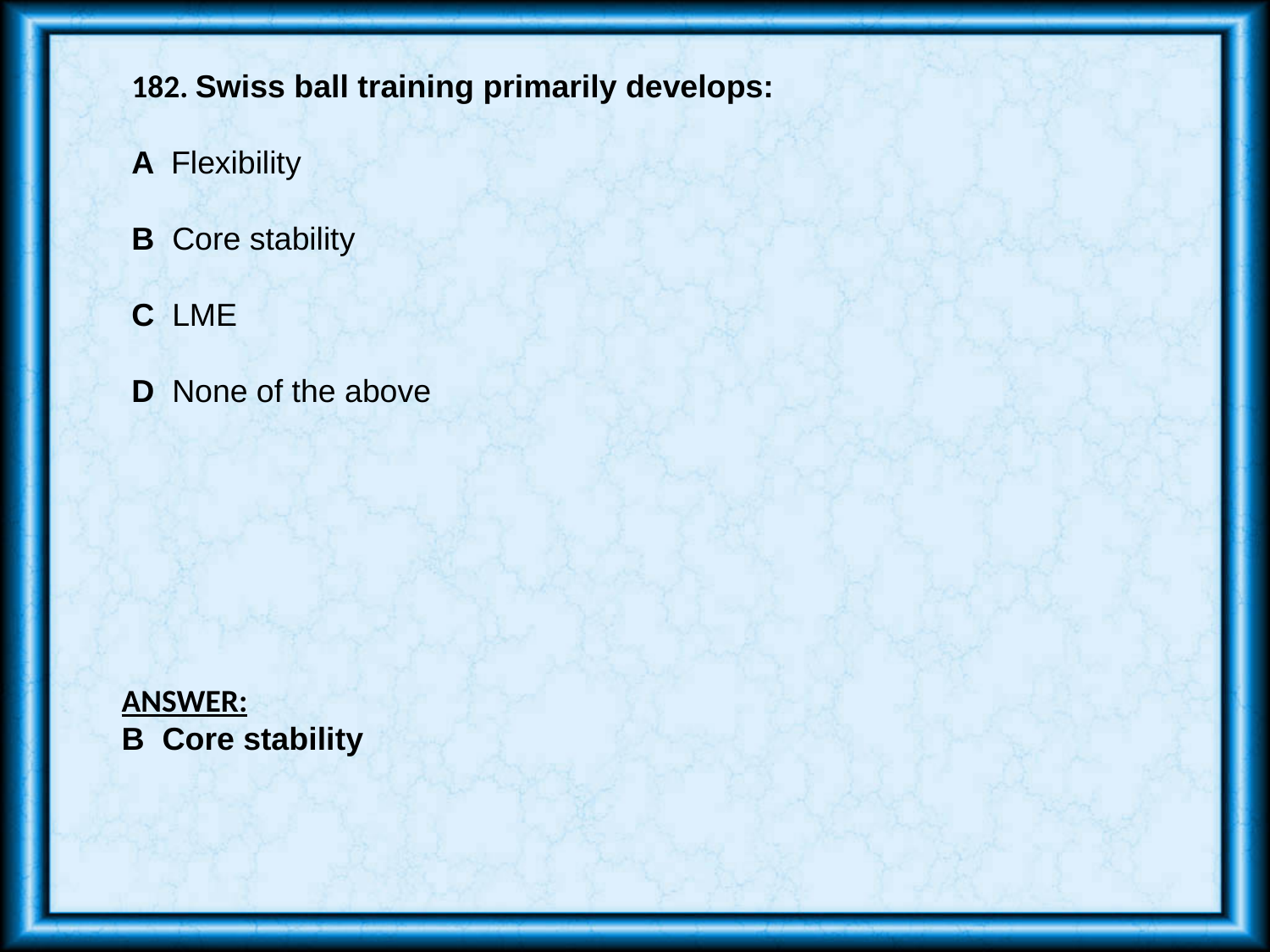

182. Swiss ball training primarily develops:

A  Flexibility

B  Core stability

C  LME

D  None of the above
ANSWER:
B  Core stability